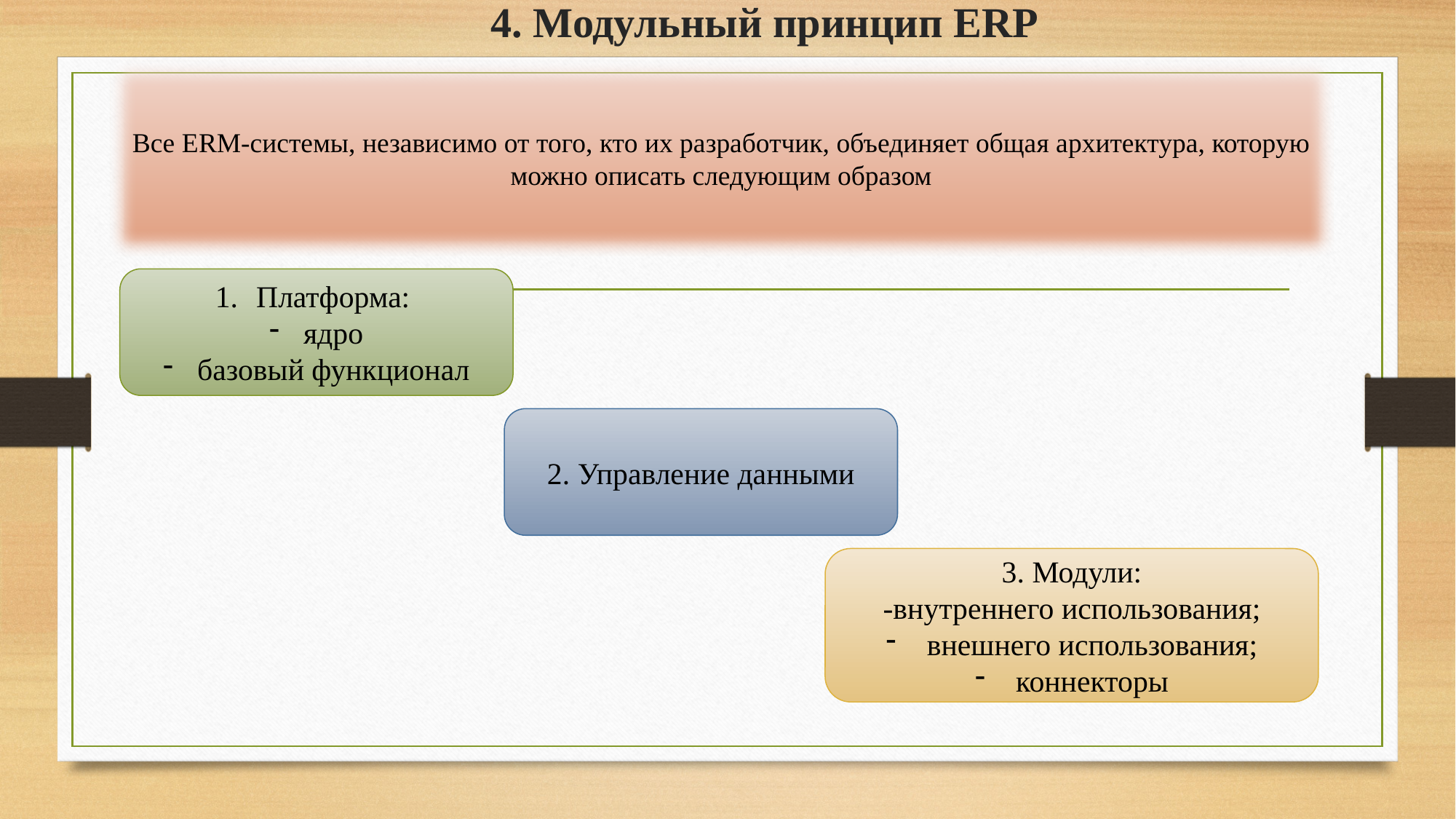

# 4. Модульный принцип ERP
Все ERM-системы, независимо от того, кто их разработчик, объединяет общая архитектура, которую можно описать следующим образом
Платформа:
ядро
базовый функционал
2. Управление данными
3. Модули:
-внутреннего использования;
внешнего использования;
коннекторы